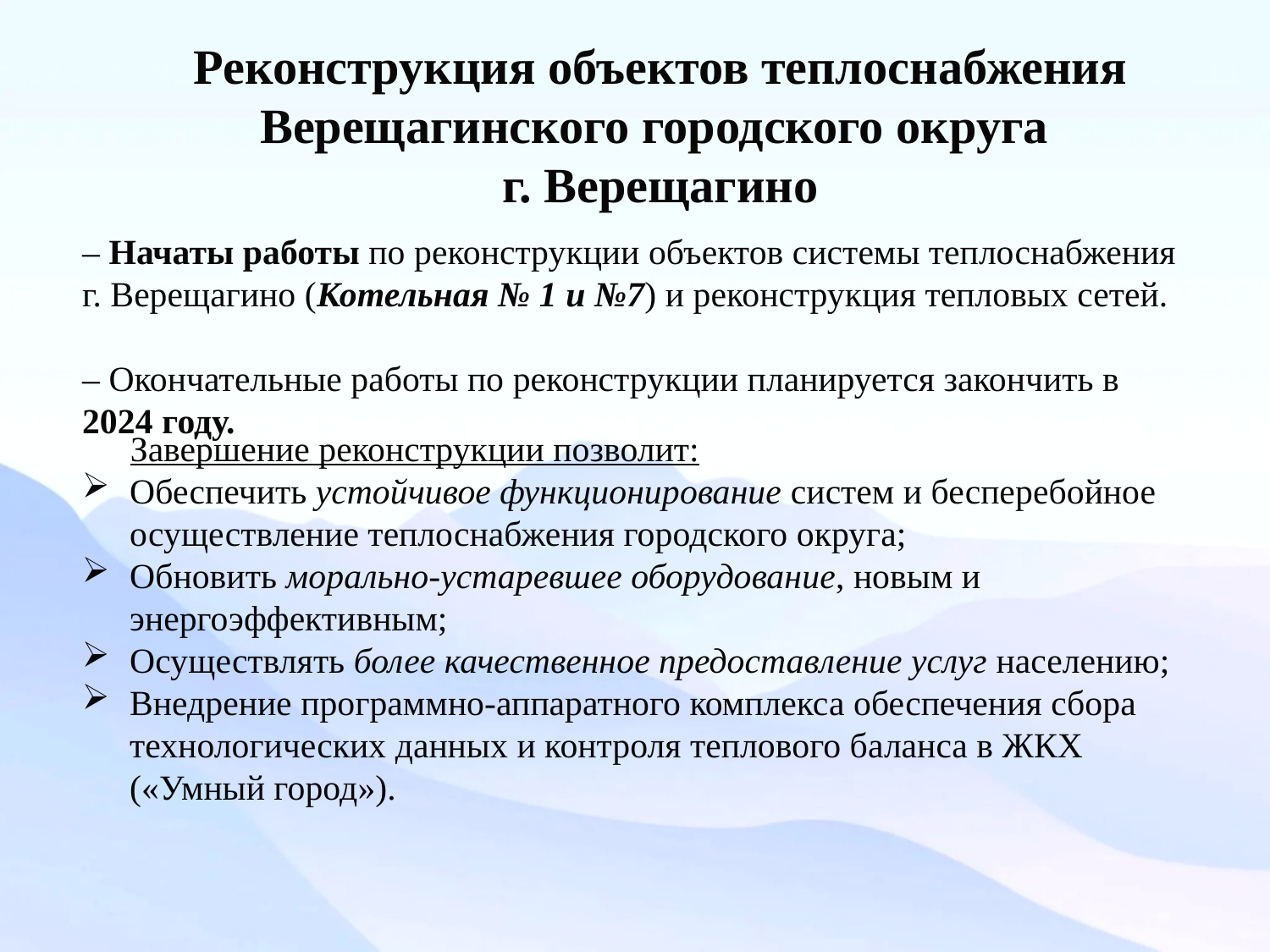

Реконструкция объектов теплоснабжения Верещагинского городского округа
г. Верещагино

# – Начаты работы по реконструкции объектов системы теплоснабжения г. Верещагино (Котельная № 1 и №7) и реконструкция тепловых сетей. – Окончательные работы по реконструкции планируется закончить в 2024 году.
      Завершение реконструкции позволит:
Обеспечить устойчивое функционирование систем и бесперебойное осуществление теплоснабжения городского округа;
Обновить морально-устаревшее оборудование, новым и энергоэффективным;
Осуществлять более качественное предоставление услуг населению;
Внедрение программно-аппаратного комплекса обеспечения сбора технологических данных и контроля теплового баланса в ЖКХ («Умный город»).